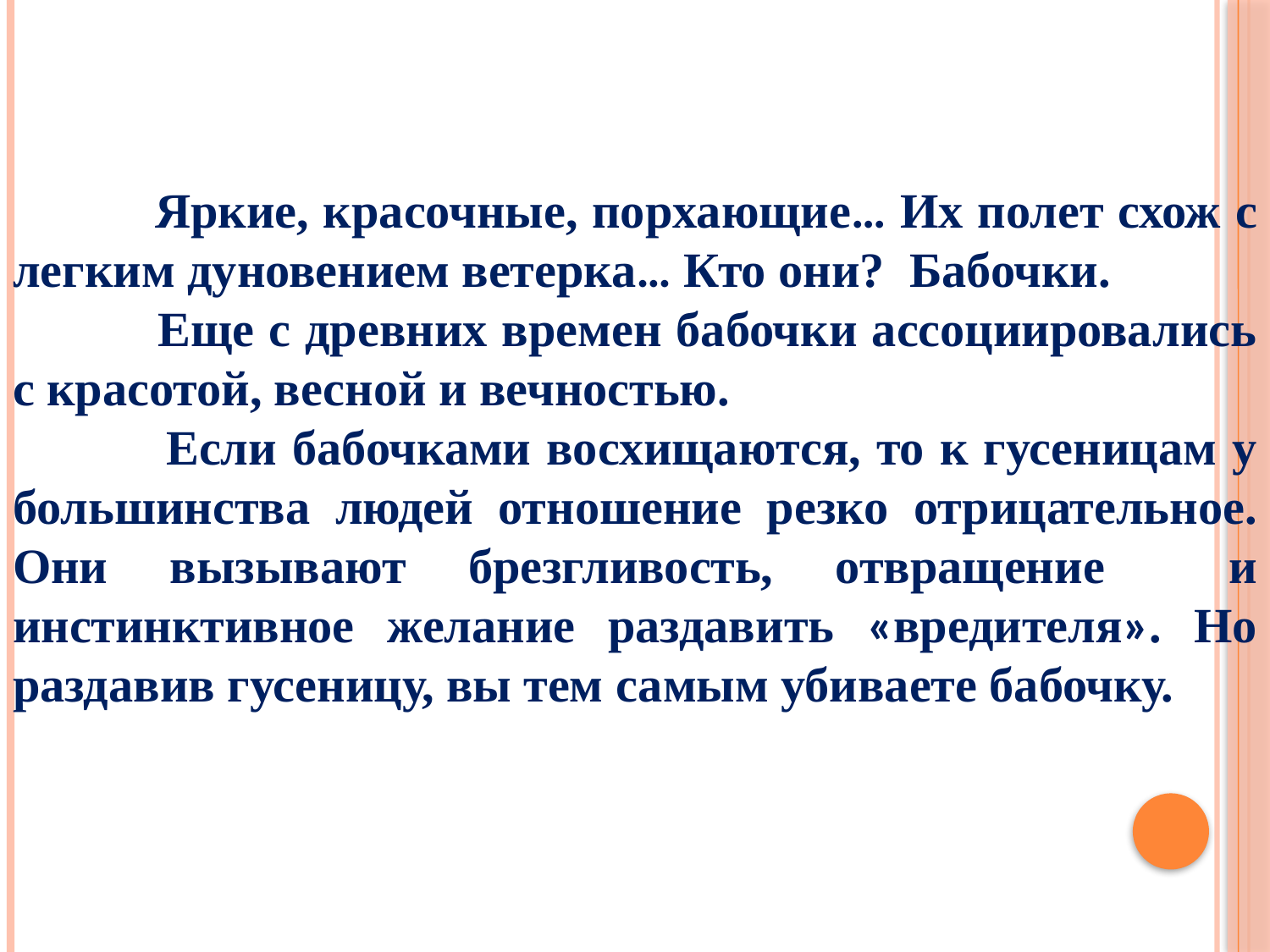

Яркие, красочные, порхающие… Их полет схож с легким дуновением ветерка… Кто они?  Бабочки.
          Еще с древних времен бабочки ассоциировались с красотой, весной и вечностью.
          Если бабочками восхищаются, то к гусеницам у большинства людей отношение резко отрицательное. Они вызывают брезгливость, отвращение  и инстинктивное желание раздавить «вредителя». Но раздавив гусеницу, вы тем самым убиваете бабочку.